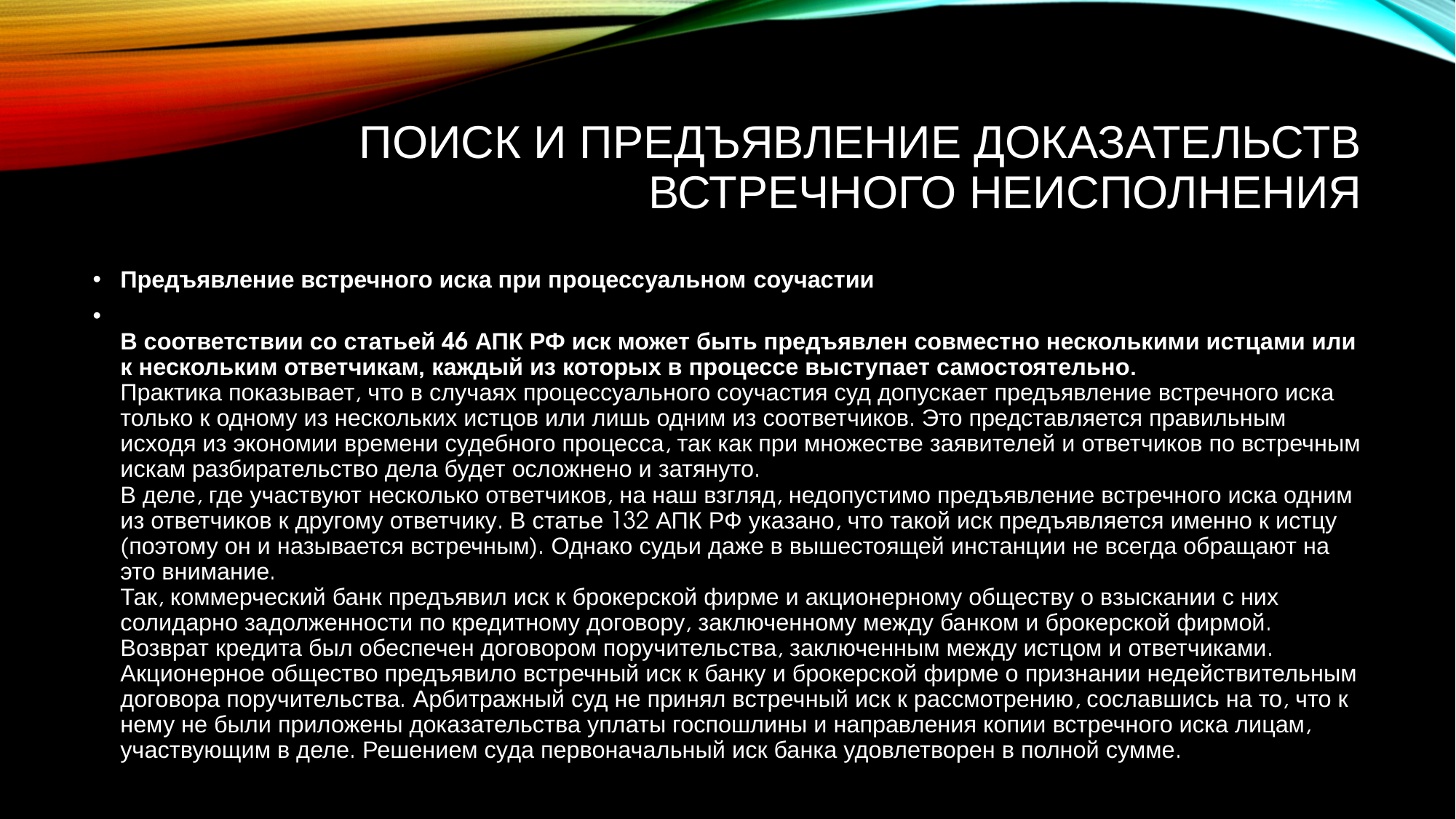

# Поиск и предъявление доказательств встречного неисполнения
Предъявление встречного иска при процессуальном соучастии
В соответствии со статьей 46 АПК РФ иск может быть предъявлен совместно несколькими истцами или к нескольким ответчикам, каждый из которых в процессе выступает самостоятельно.
Практика показывает, что в случаях процессуального соучастия суд допускает предъявление встречного иска только к одному из нескольких истцов или лишь одним из соответчиков. Это представляется правильным исходя из экономии времени судебного процесса, так как при множестве заявителей и ответчиков по встречным искам разбирательство дела будет осложнено и затянуто.
В деле, где участвуют несколько ответчиков, на наш взгляд, недопустимо предъявление встречного иска одним из ответчиков к другому ответчику. В статье 132 АПК РФ указано, что такой иск предъявляется именно к истцу (поэтому он и называется встречным). Однако судьи даже в вышестоящей инстанции не всегда обращают на это внимание.
Так, коммерческий банк предъявил иск к брокерской фирме и акционерному обществу о взыскании с них солидарно задолженности по кредитному договору, заключенному между банком и брокерской фирмой. Возврат кредита был обеспечен договором поручительства, заключенным между истцом и ответчиками. Акционерное общество предъявило встречный иск к банку и брокерской фирме о признании недействительным договора поручительства. Арбитражный суд не принял встречный иск к рассмотрению, сославшись на то, что к нему не были приложены доказательства уплаты госпошлины и направления копии встречного иска лицам, участвующим в деле. Решением суда первоначальный иск банка удовлетворен в полной сумме.